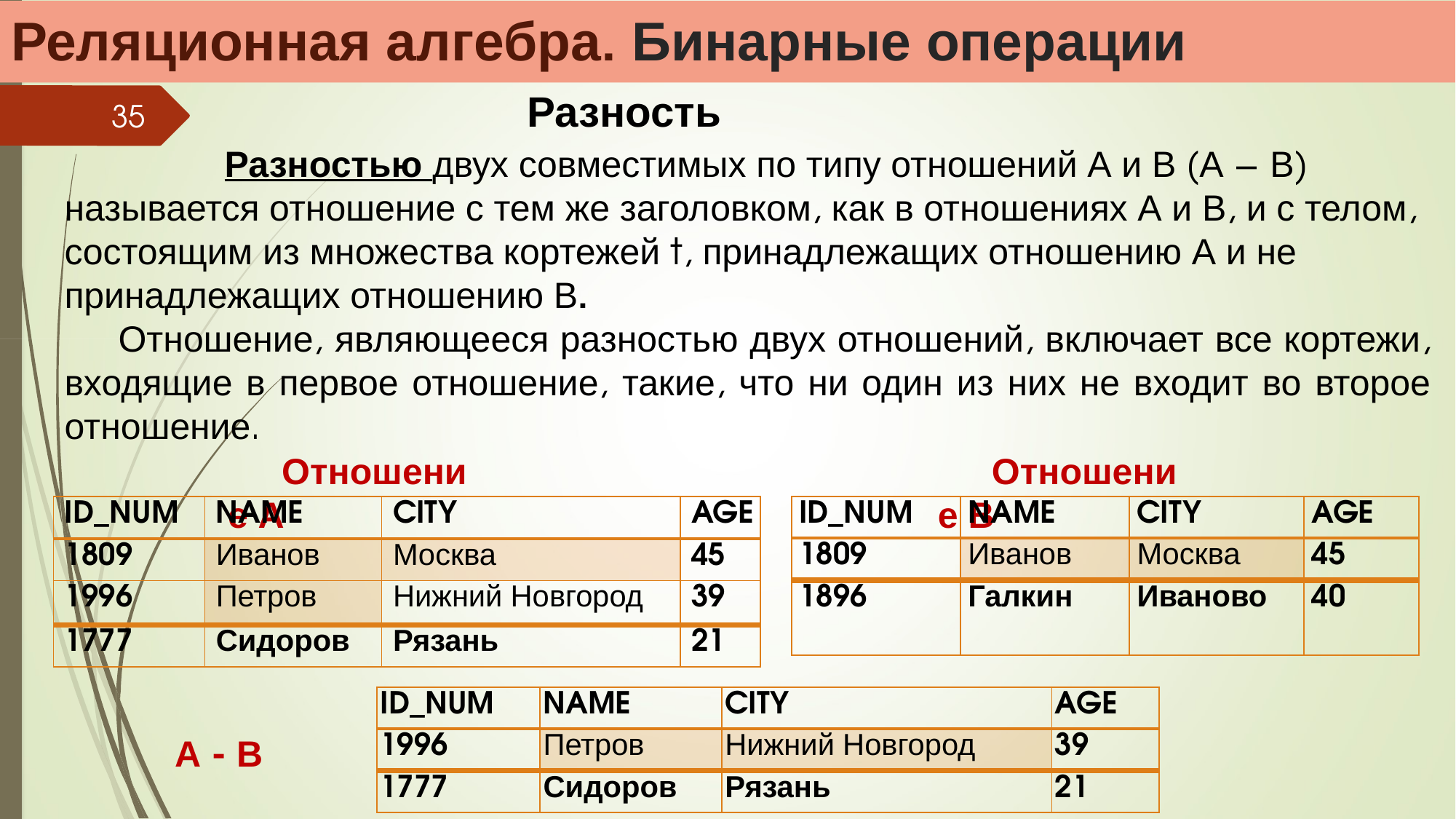

Реляционная алгебра. Бинарные операции
Разность
35
Разностью двух совместимых по типу отношений А и В (А − В) называется отношение с тем же заголовком, как в отношениях А и В, и с телом, состоящим из множества кортежей t, принадлежащих отношению А и не принадлежащих отношению В.
Отношение, являющееся разностью двух отношений, включает все кортежи, входящие в первое отношение, такие, что ни один из них не входит во второе отношение.

Отношение В
Отношение А
| ID\_NUM | NAME | CITY | AGE |
| --- | --- | --- | --- |
| 1809 | Иванов | Москва | 45 |
| 1896 | Галкин | Иваново | 40 |
| ID\_NUM | NAME | CITY | AGE |
| --- | --- | --- | --- |
| 1809 | Иванов | Москва | 45 |
| 1996 | Петров | Нижний Новгород | 39 |
| 1777 | Сидоров | Рязань | 21 |
| ID\_NUM | NAME | CITY | AGE |
| --- | --- | --- | --- |
| 1996 | Петров | Нижний Новгород | 39 |
| 1777 | Сидоров | Рязань | 21 |
А - В